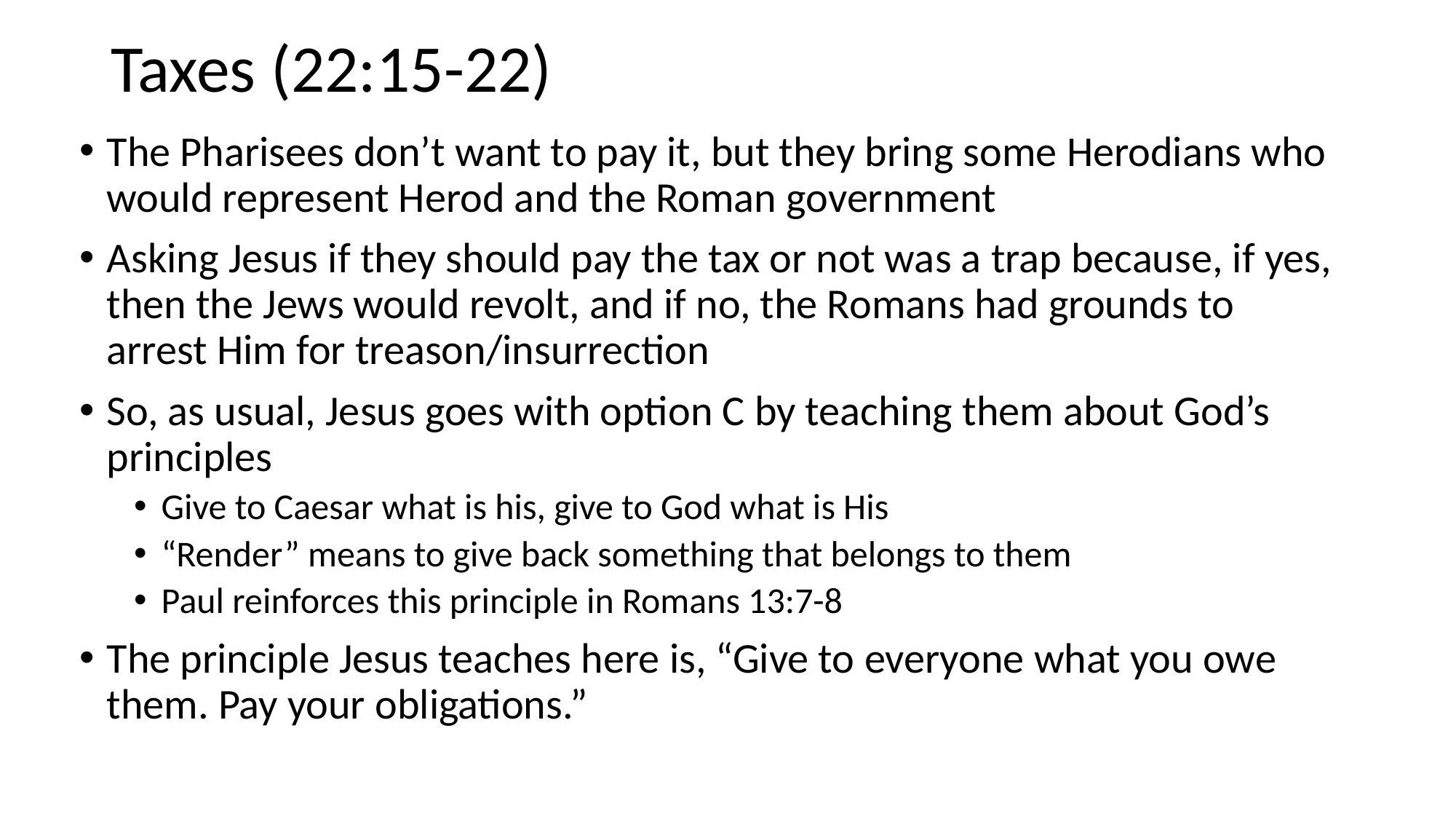

# Taxes (22:15-22)
The Pharisees don’t want to pay it, but they bring some Herodians who would represent Herod and the Roman government
Asking Jesus if they should pay the tax or not was a trap because, if yes, then the Jews would revolt, and if no, the Romans had grounds to arrest Him for treason/insurrection
So, as usual, Jesus goes with option C by teaching them about God’s principles
Give to Caesar what is his, give to God what is His
“Render” means to give back something that belongs to them
Paul reinforces this principle in Romans 13:7-8
The principle Jesus teaches here is, “Give to everyone what you owe them. Pay your obligations.”